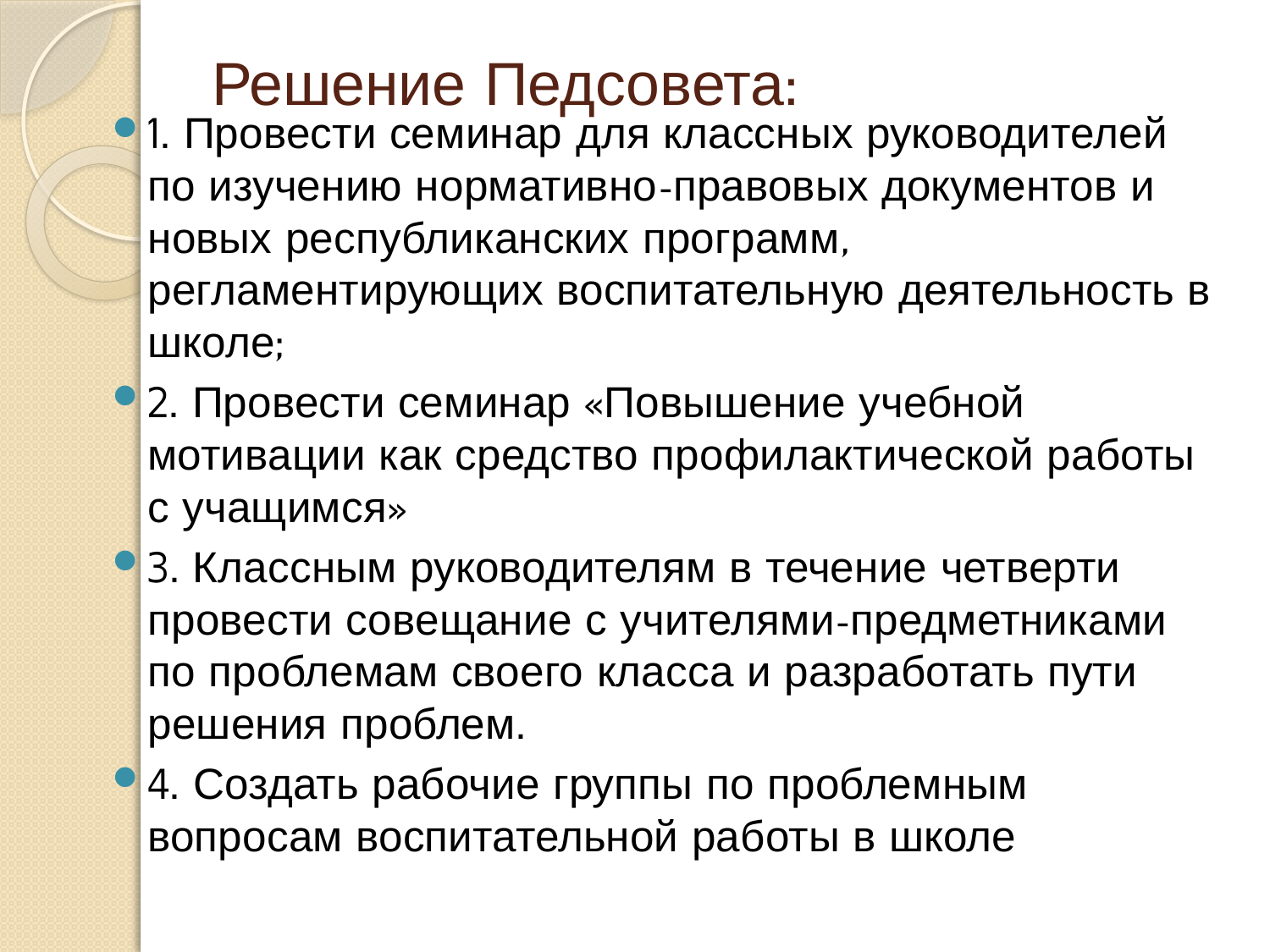

# Решение Педсовета:
1. Провести семинар для классных руководителей по изучению нормативно-правовых документов и новых республиканских программ, регламентирующих воспитательную деятельность в школе;
2. Провести семинар «Повышение учебной мотивации как средство профилактической работы с учащимся»
3. Классным руководителям в течение четверти провести совещание с учителями-предметниками по проблемам своего класса и разработать пути решения проблем.
4. Создать рабочие группы по проблемным вопросам воспитательной работы в школе